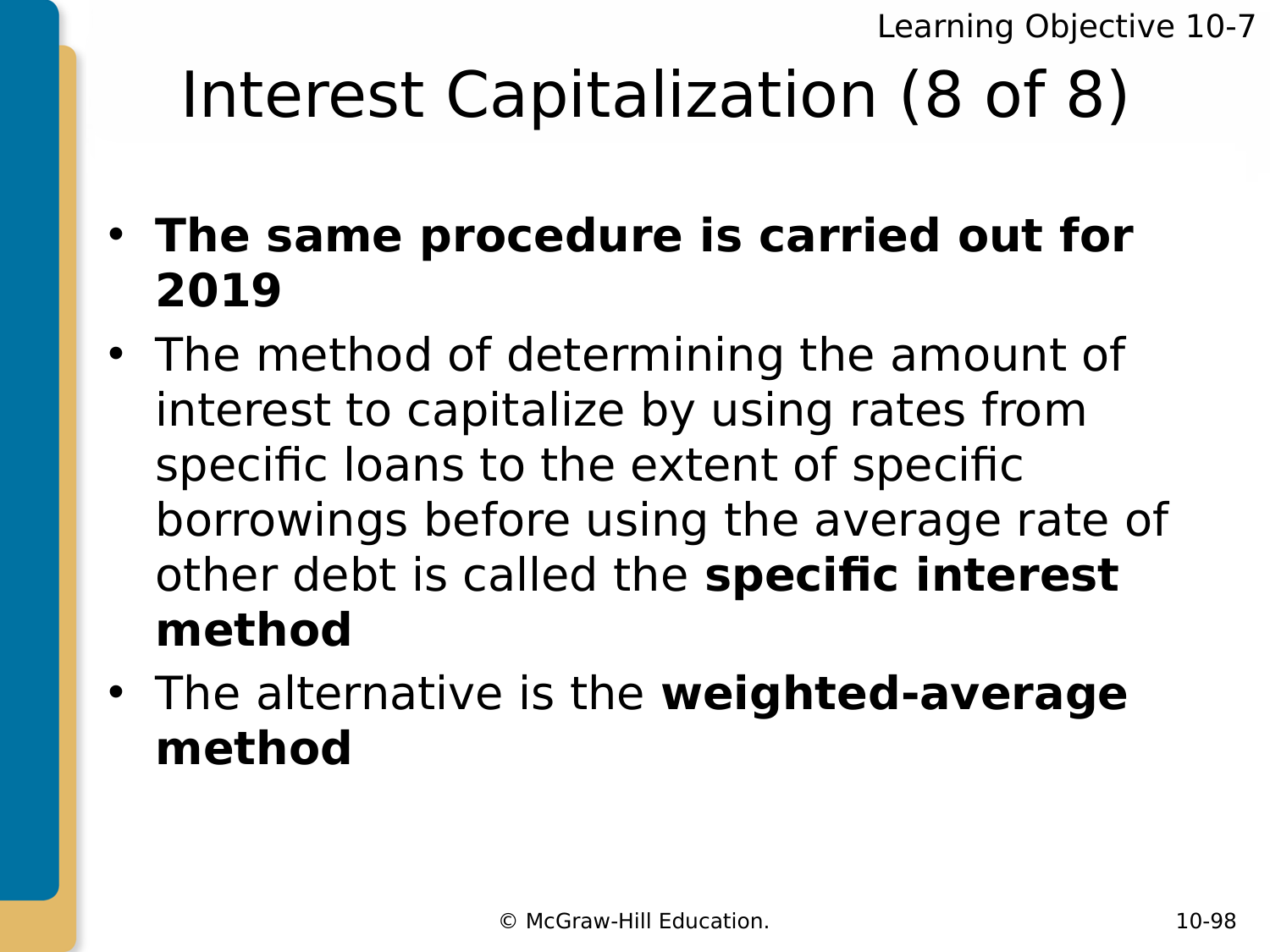

Learning Objective 10-7
# Interest Capitalization (8 of 8)
The same procedure is carried out for 2019
The method of determining the amount of interest to capitalize by using rates from specific loans to the extent of specific borrowings before using the average rate of other debt is called the specific interest method
The alternative is the weighted-average method